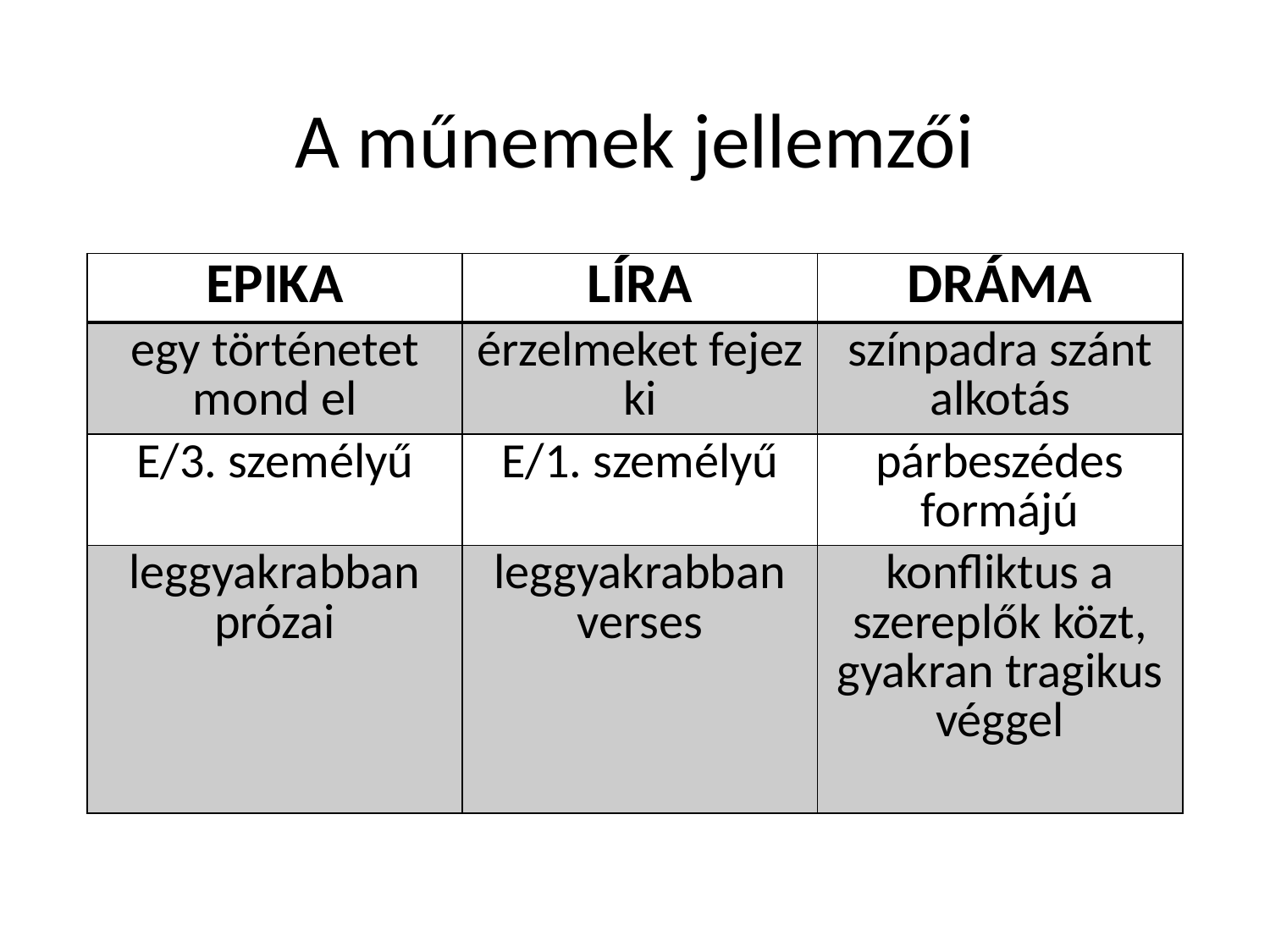

# A műnemek jellemzői
| EPIKA | LÍRA | DRÁMA |
| --- | --- | --- |
| egy történetet mond el | érzelmeket fejez ki | színpadra szánt alkotás |
| E/3. személyű | E/1. személyű | párbeszédes formájú |
| leggyakrabban prózai | leggyakrabban verses | konfliktus a szereplők közt, gyakran tragikus véggel |